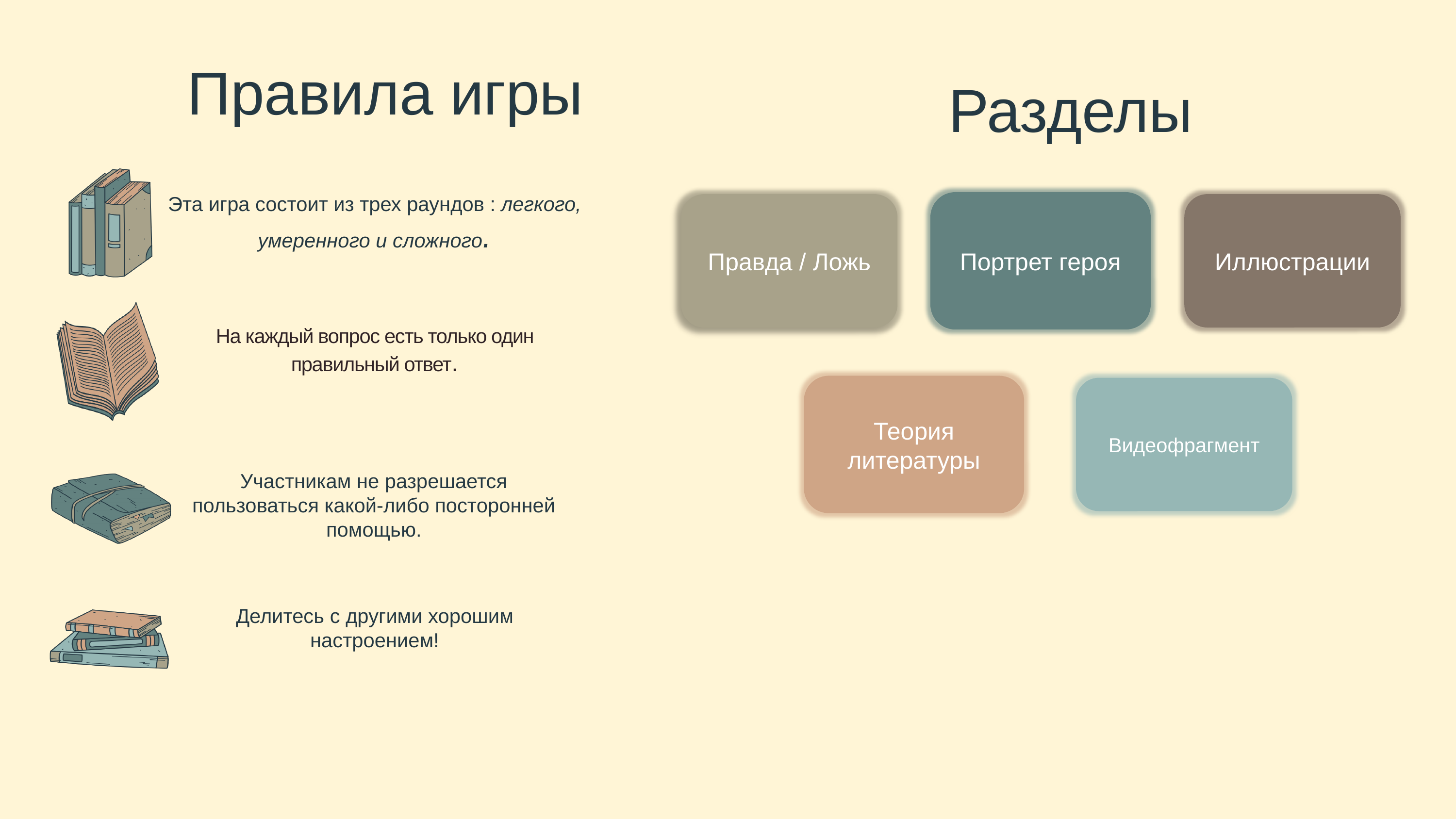

Правила игры
Разделы

Эта игра состоит из трех раундов : легкого, умеренного и сложного.
Правда / Ложь
Портрет героя
Иллюстрации

На каждый вопрос есть только один правильный ответ.
Теория литературы
Видеофрагмент
Участникам не разрешается пользоваться какой-либо посторонней помощью.

Делитесь с другими хорошим настроением!